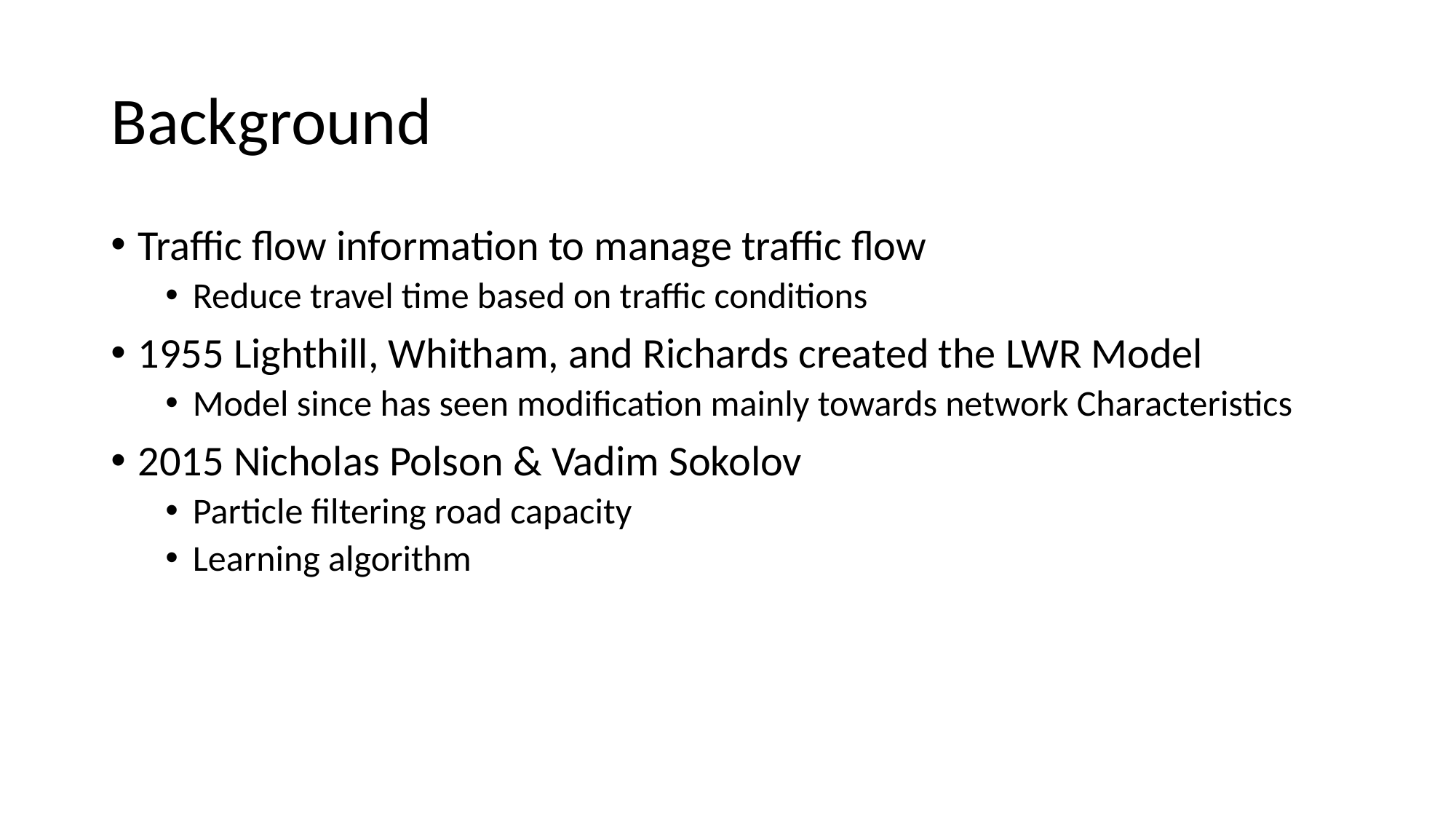

# Background
Traffic flow information to manage traffic flow
Reduce travel time based on traffic conditions
1955 Lighthill, Whitham, and Richards created the LWR Model
Model since has seen modification mainly towards network Characteristics
2015 Nicholas Polson & Vadim Sokolov
Particle filtering road capacity
Learning algorithm